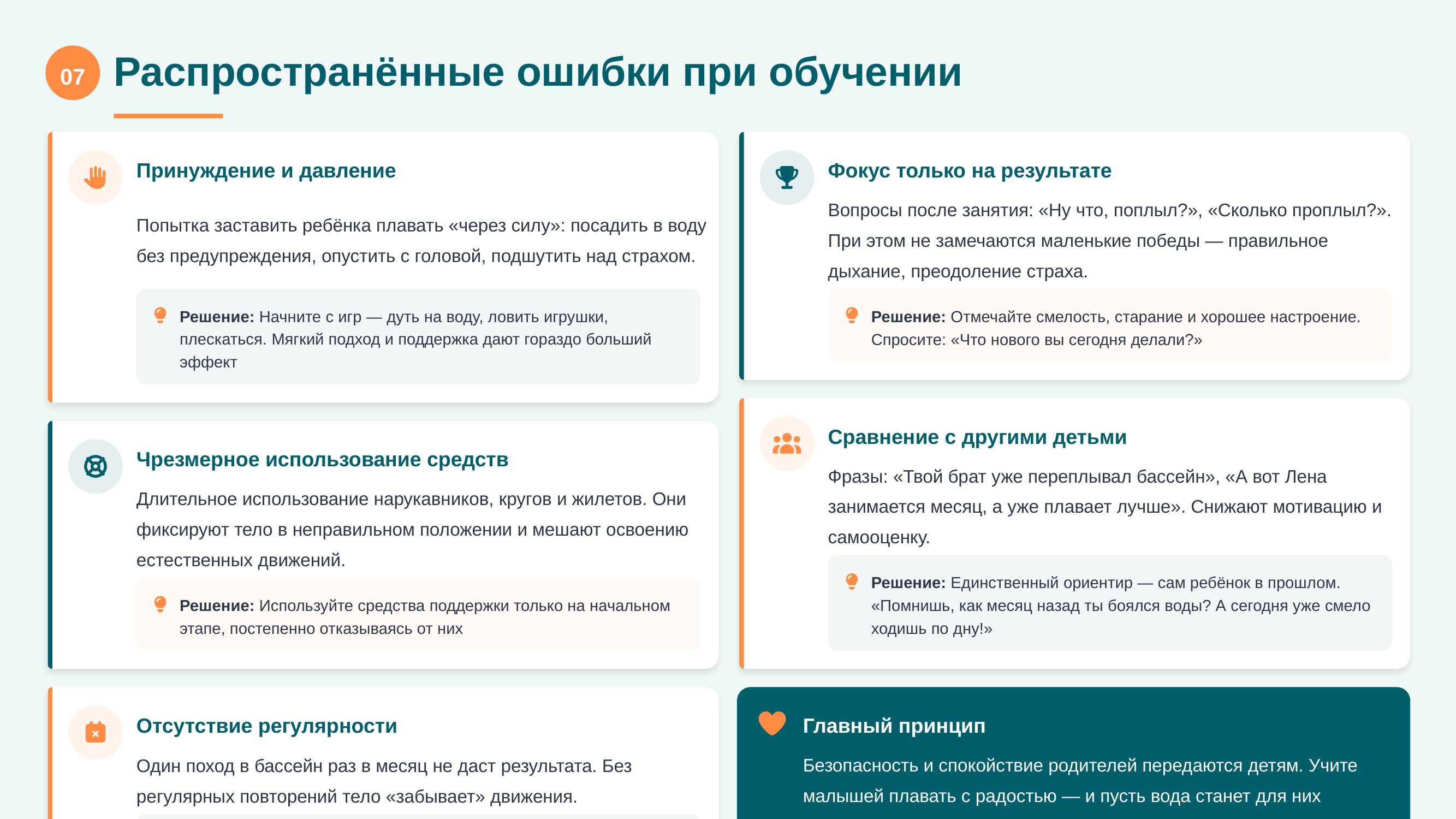

07

Распространённые ошибки при обучении

Принуждение и давление

Фокус только на результате

Попытка заставить ребёнка плавать «через силу»: посадить в воду без предупреждения, опустить с головой, подшутить над страхом.
Вопросы после занятия: «Ну что, поплыл?», «Сколько проплыл?». При этом не замечаются маленькие победы — правильное дыхание, преодоление страха.

Решение: Начните с игр — дуть на воду, ловить игрушки, плескаться. Мягкий подход и поддержка дают гораздо больший эффект
Решение: Отмечайте смелость, старание и хорошее настроение. Спросите: «Что нового вы сегодня делали?»

Сравнение с другими детьми

Чрезмерное использование средств

Фразы: «Твой брат уже переплывал бассейн», «А вот Лена занимается месяц, а уже плавает лучше». Снижают мотивацию и самооценку.
Длительное использование нарукавников, кругов и жилетов. Они фиксируют тело в неправильном положении и мешают освоению естественных движений.

Решение: Единственный ориентир — сам ребёнок в прошлом. «Помнишь, как месяц назад ты боялся воды? А сегодня уже смело ходишь по дну!»

Решение: Используйте средства поддержки только на начальном этапе, постепенно отказываясь от них

Отсутствие регулярности
Главный принцип

Один поход в бассейн раз в месяц не даст результата. Без регулярных повторений тело «забывает» движения.
Безопасность и спокойствие родителей передаются детям. Учите малышей плавать с радостью — и пусть вода станет для них источником удовольствия и развития.

Решение: Оптимально — 2-3 раза в неделю. Лучше 30 минут трижды в неделю, чем 2 часа раз в месяц